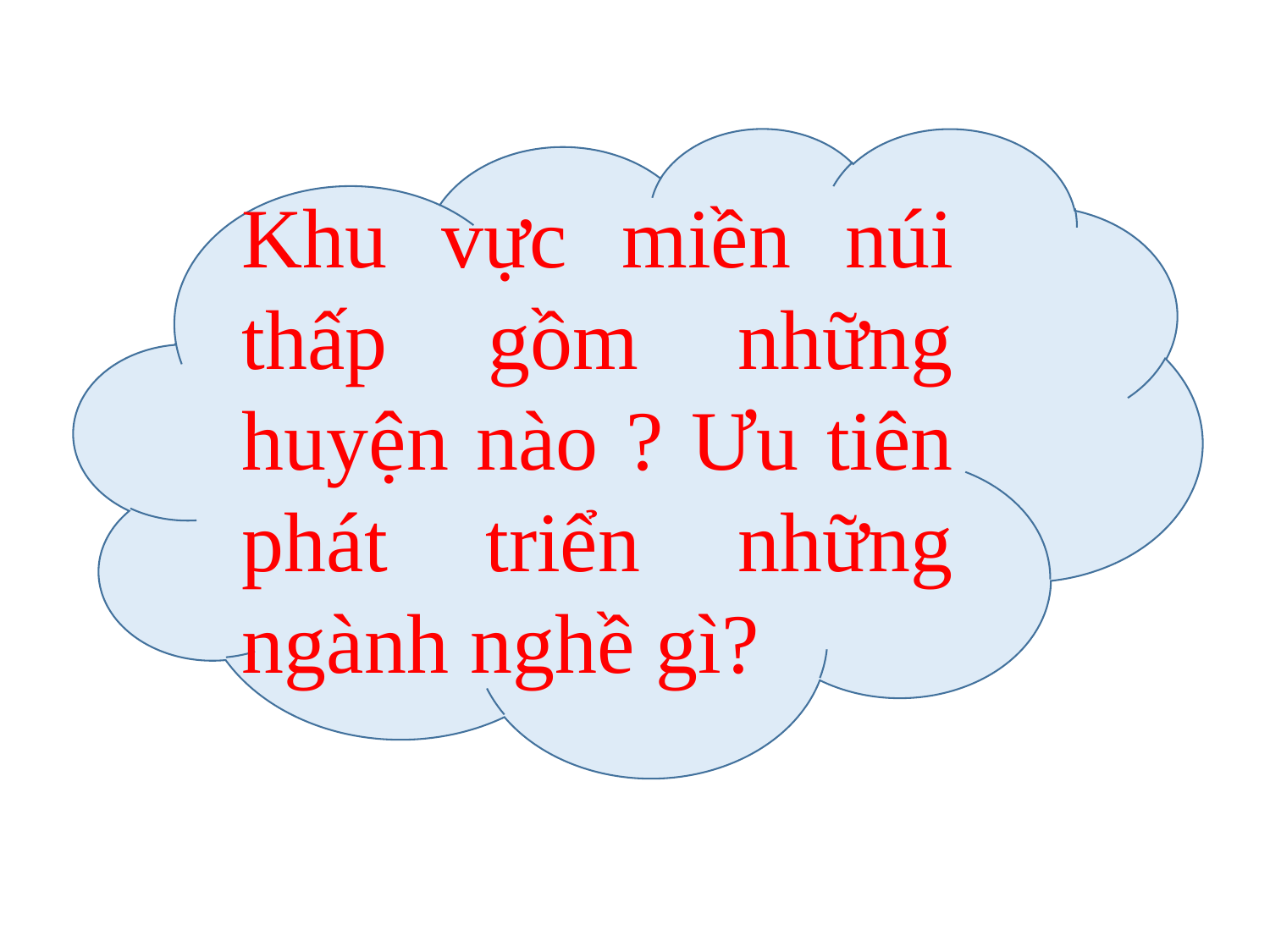

Khu vực miền núi thấp gồm những huyện nào ? Ưu tiên phát triển những ngành nghề gì?